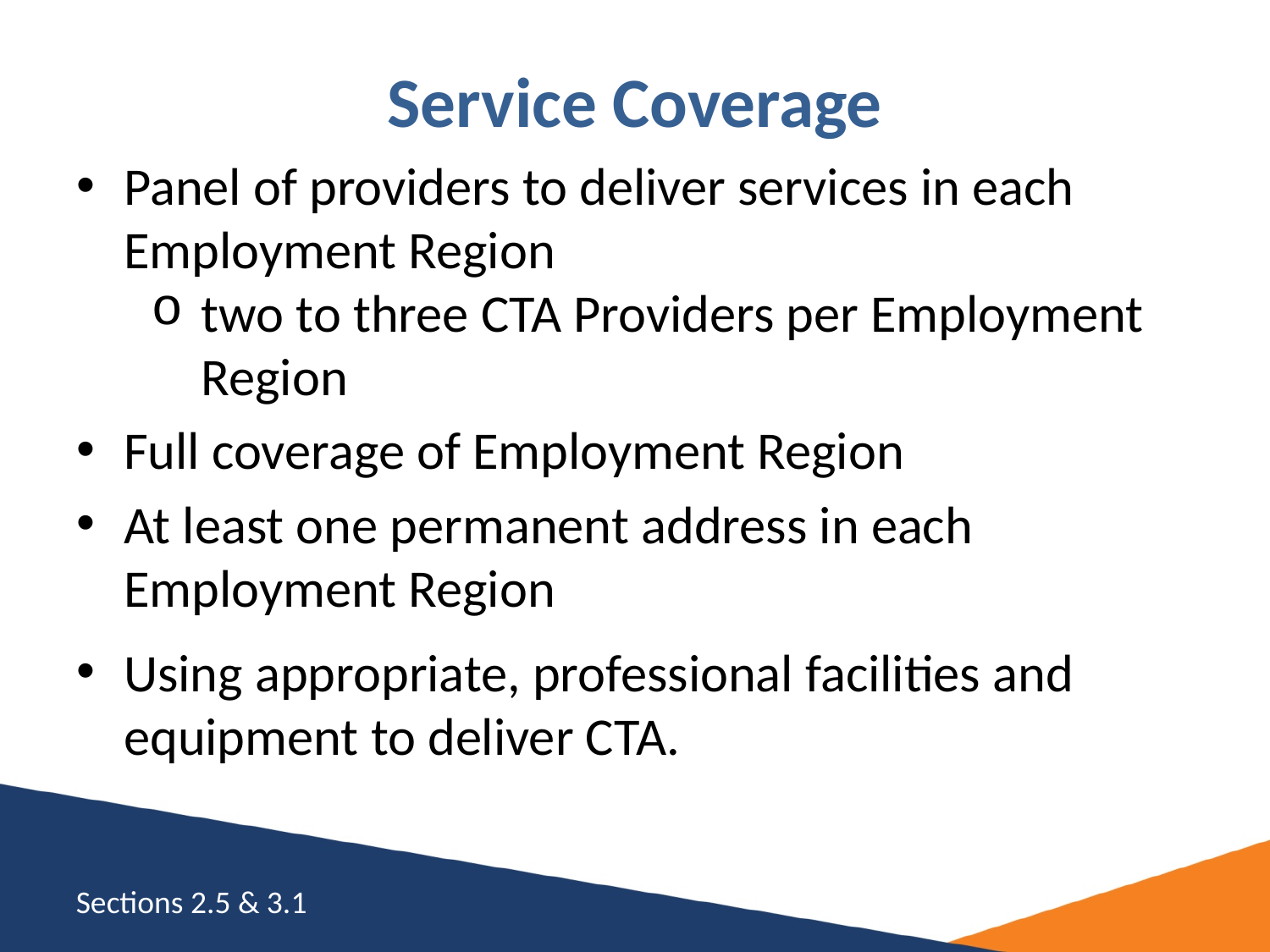

# Service Coverage
Panel of providers to deliver services in each Employment Region
two to three CTA Providers per Employment Region
Full coverage of Employment Region
At least one permanent address in each Employment Region
Using appropriate, professional facilities and equipment to deliver CTA.
Sections 2.5 & 3.1